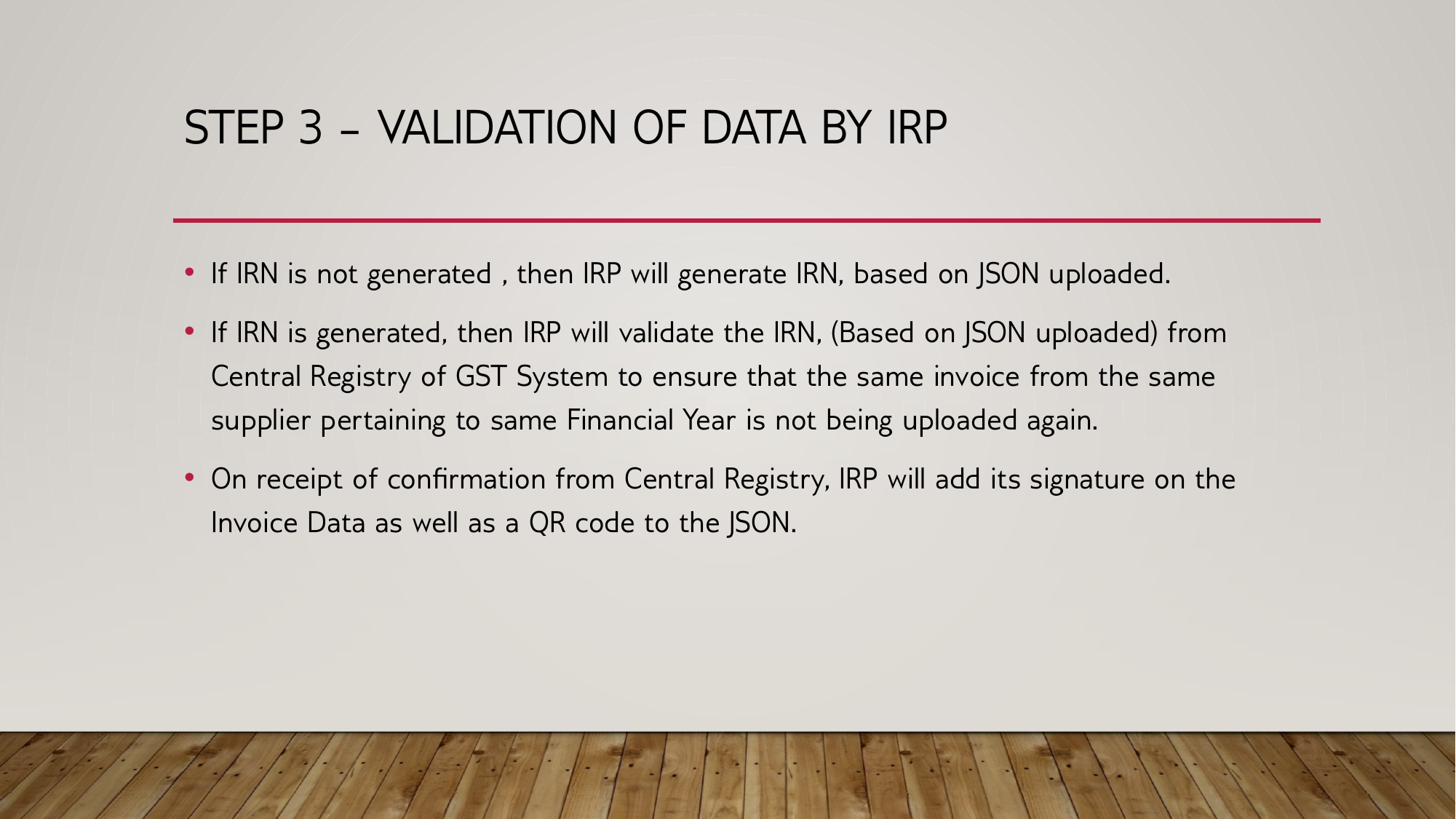

# STEP 3 – Validation of data by IRP
If IRN is not generated , then IRP will generate IRN, based on JSON uploaded.
If IRN is generated, then IRP will validate the IRN, (Based on JSON uploaded) from Central Registry of GST System to ensure that the same invoice from the same supplier pertaining to same Financial Year is not being uploaded again.
On receipt of confirmation from Central Registry, IRP will add its signature on the Invoice Data as well as a QR code to the JSON.